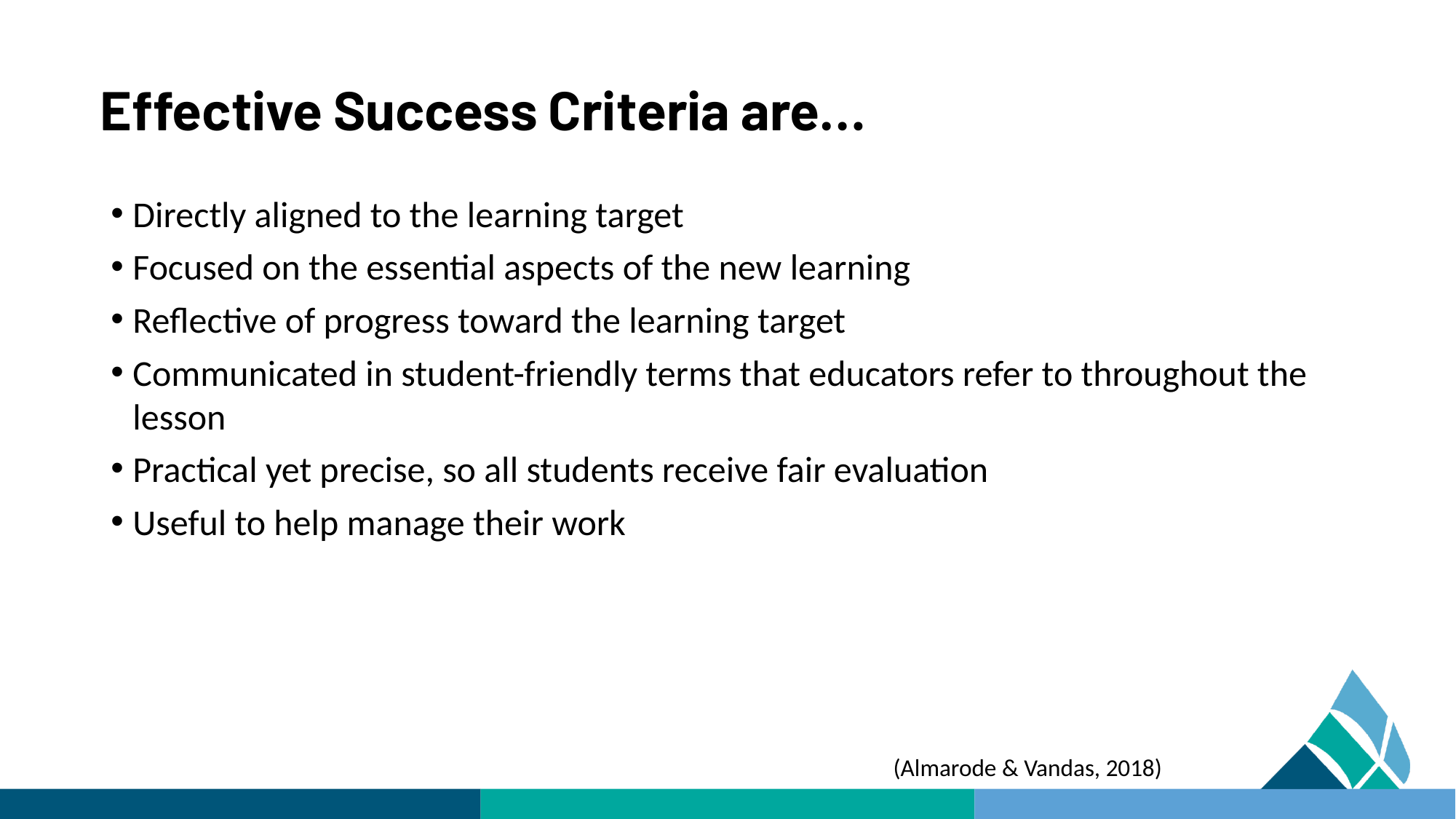

# Effective Success Criteria are…
Directly aligned to the learning target
Focused on the essential aspects of the new learning
Reflective of progress toward the learning target
Communicated in student-friendly terms that educators refer to throughout the lesson
Practical yet precise, so all students receive fair evaluation
Useful to help manage their work
(Almarode & Vandas, 2018)